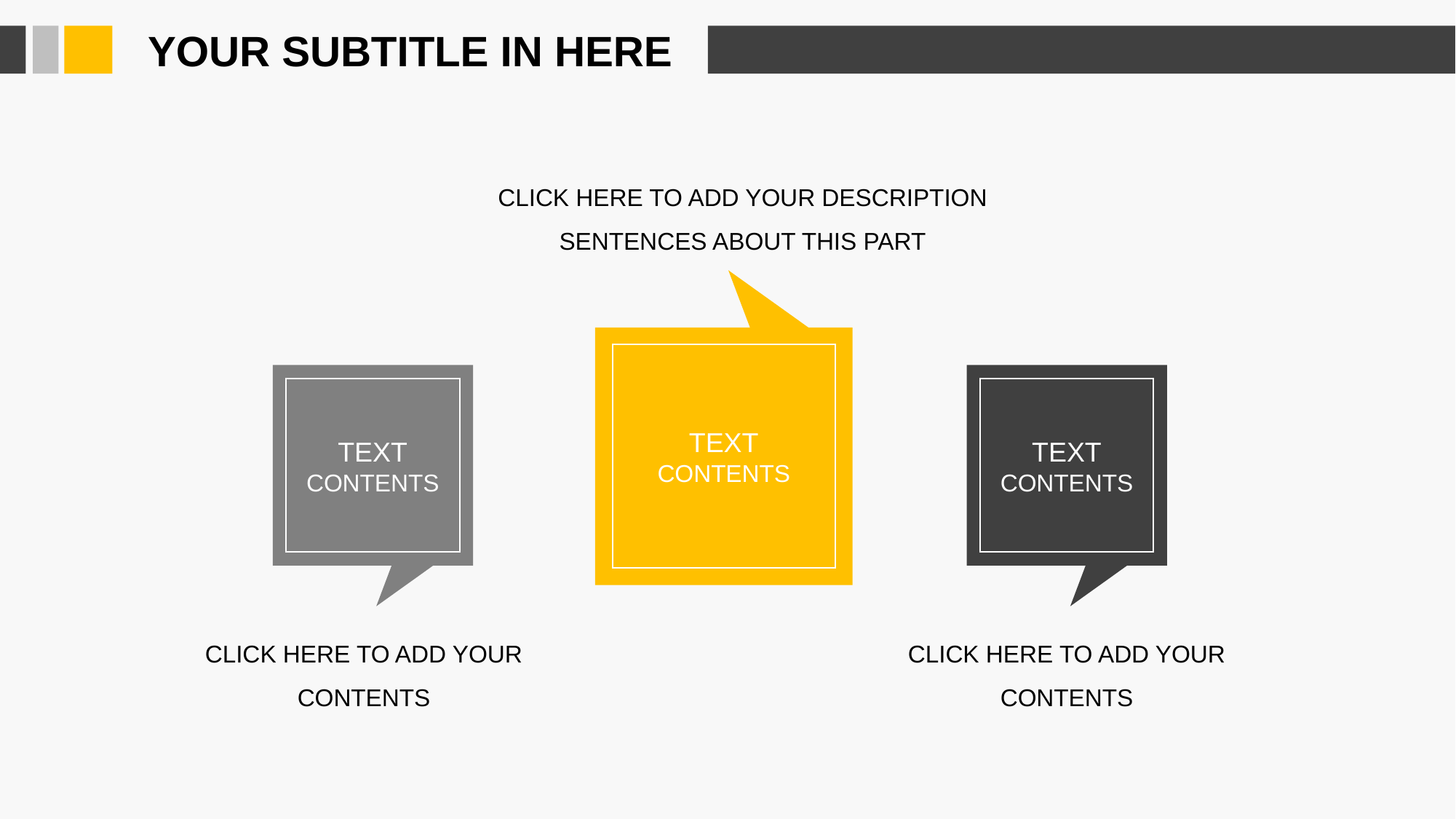

YOUR SUBTITLE IN HERE

CLICK HERE TO ADD YOUR DESCRIPTION SENTENCES ABOUT THIS PART

TEXT
CONTENTS

TEXT
CONTENTS

TEXT
CONTENTS
CLICK HERE TO ADD YOUR CONTENTS
CLICK HERE TO ADD YOUR CONTENTS